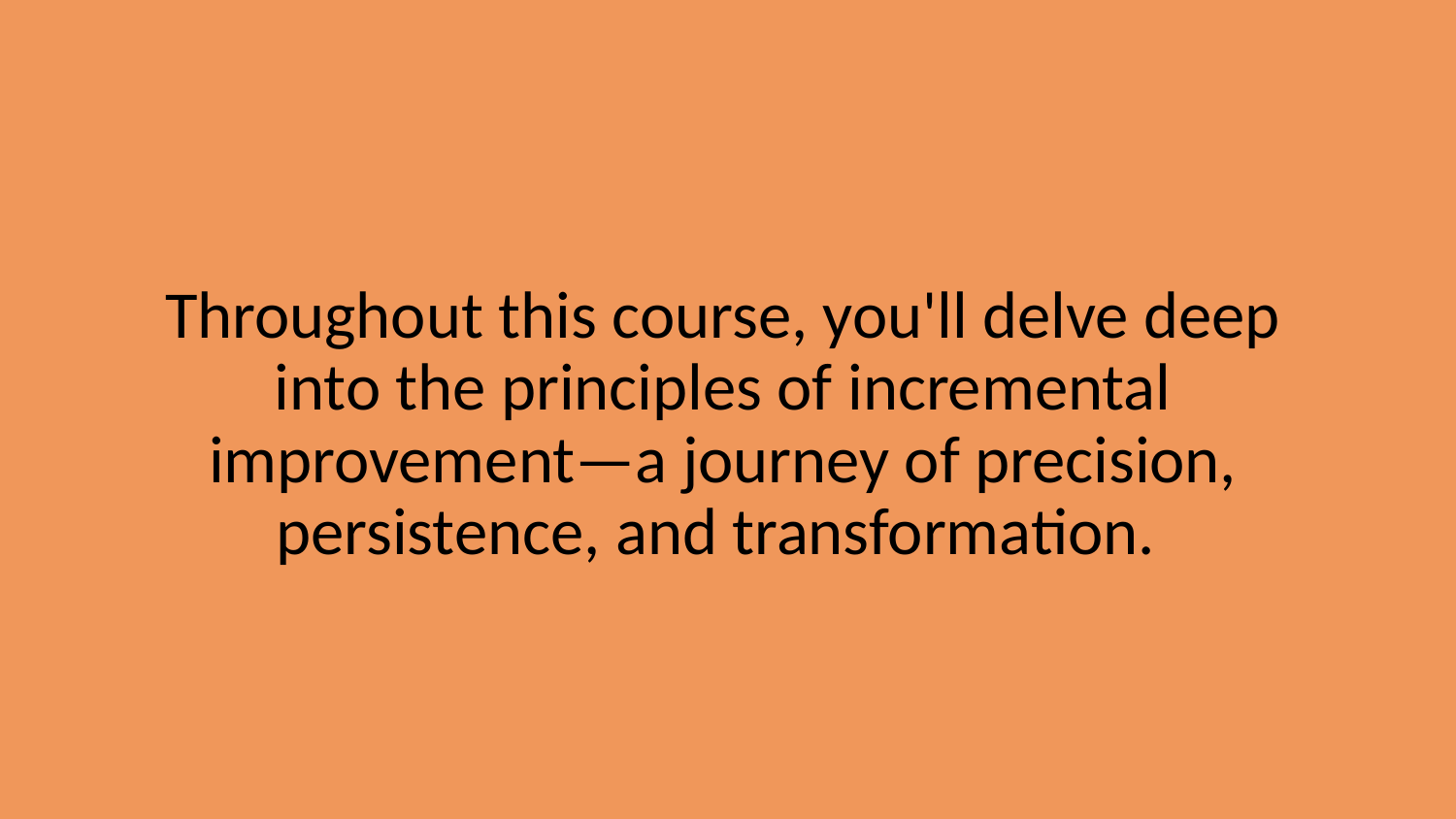

Throughout this course, you'll delve deep into the principles of incremental improvement—a journey of precision, persistence, and transformation.